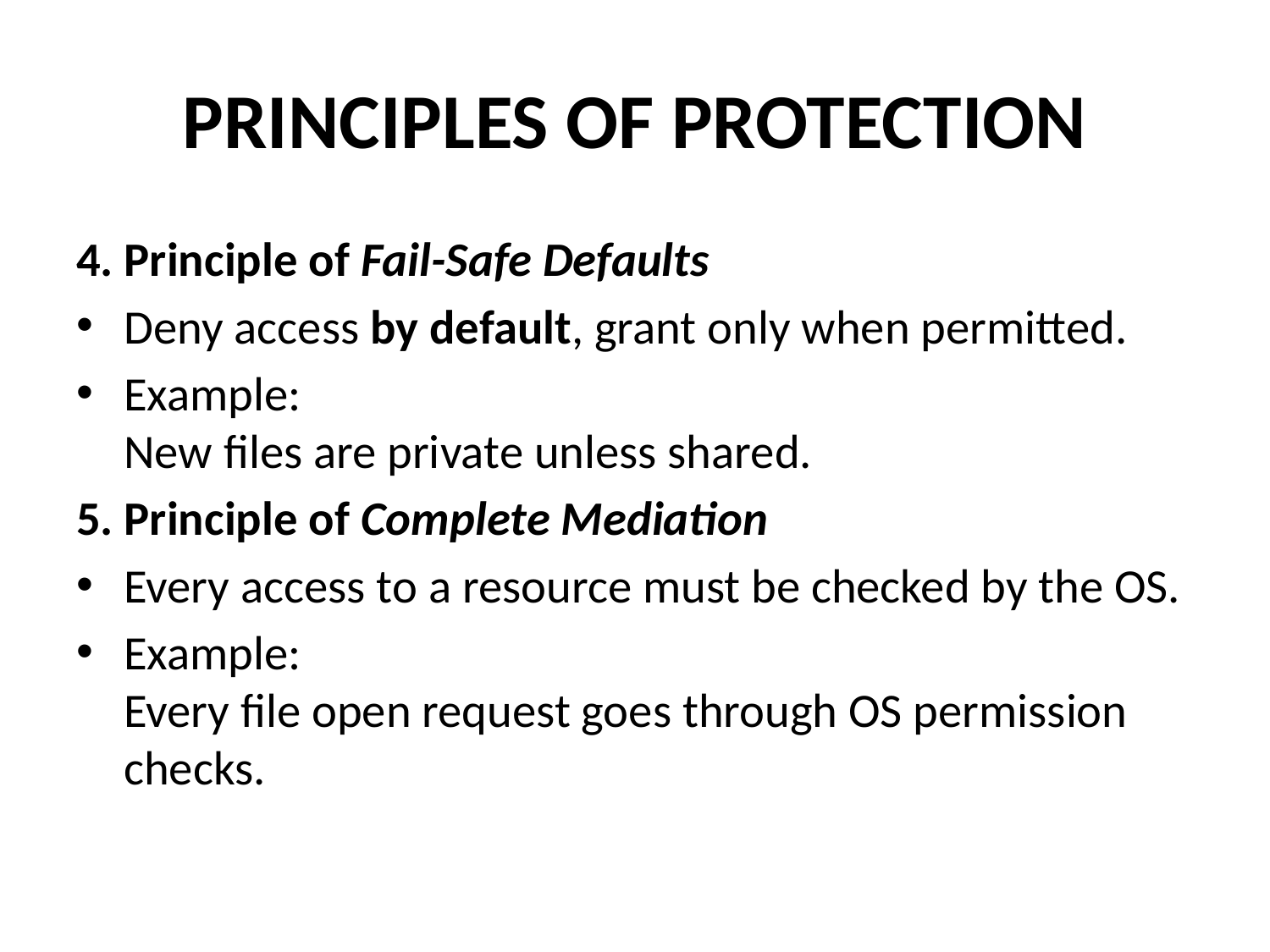

# PRINCIPLES OF PROTECTION
4. Principle of Fail-Safe Defaults
Deny access by default, grant only when permitted.
Example:
New files are private unless shared.
5. Principle of Complete Mediation
Every access to a resource must be checked by the OS.
Example:
Every file open request goes through OS permission checks.